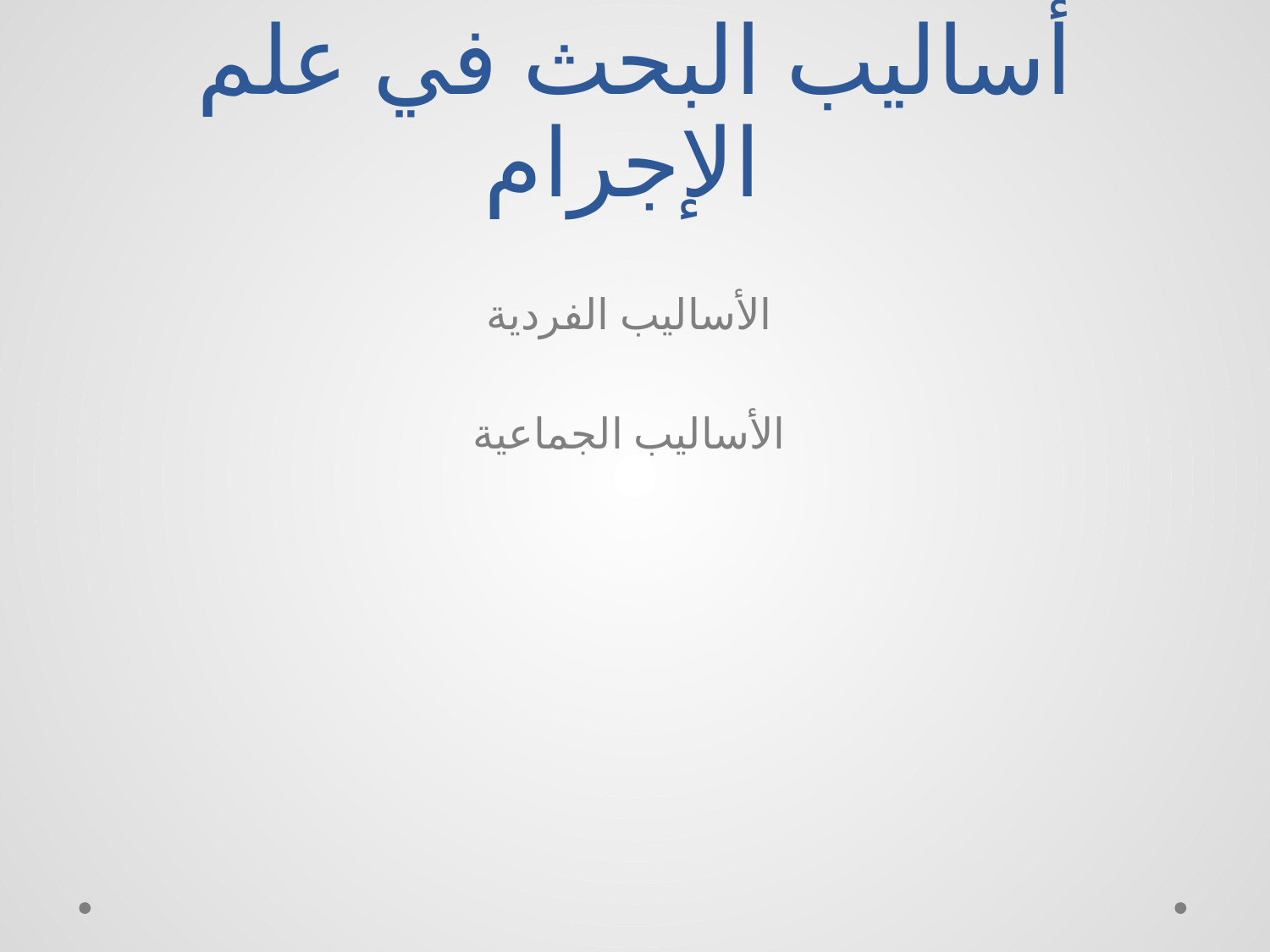

# أساليب البحث في علم الإجرام

الأساليب الفردية

الأساليب الجماعية